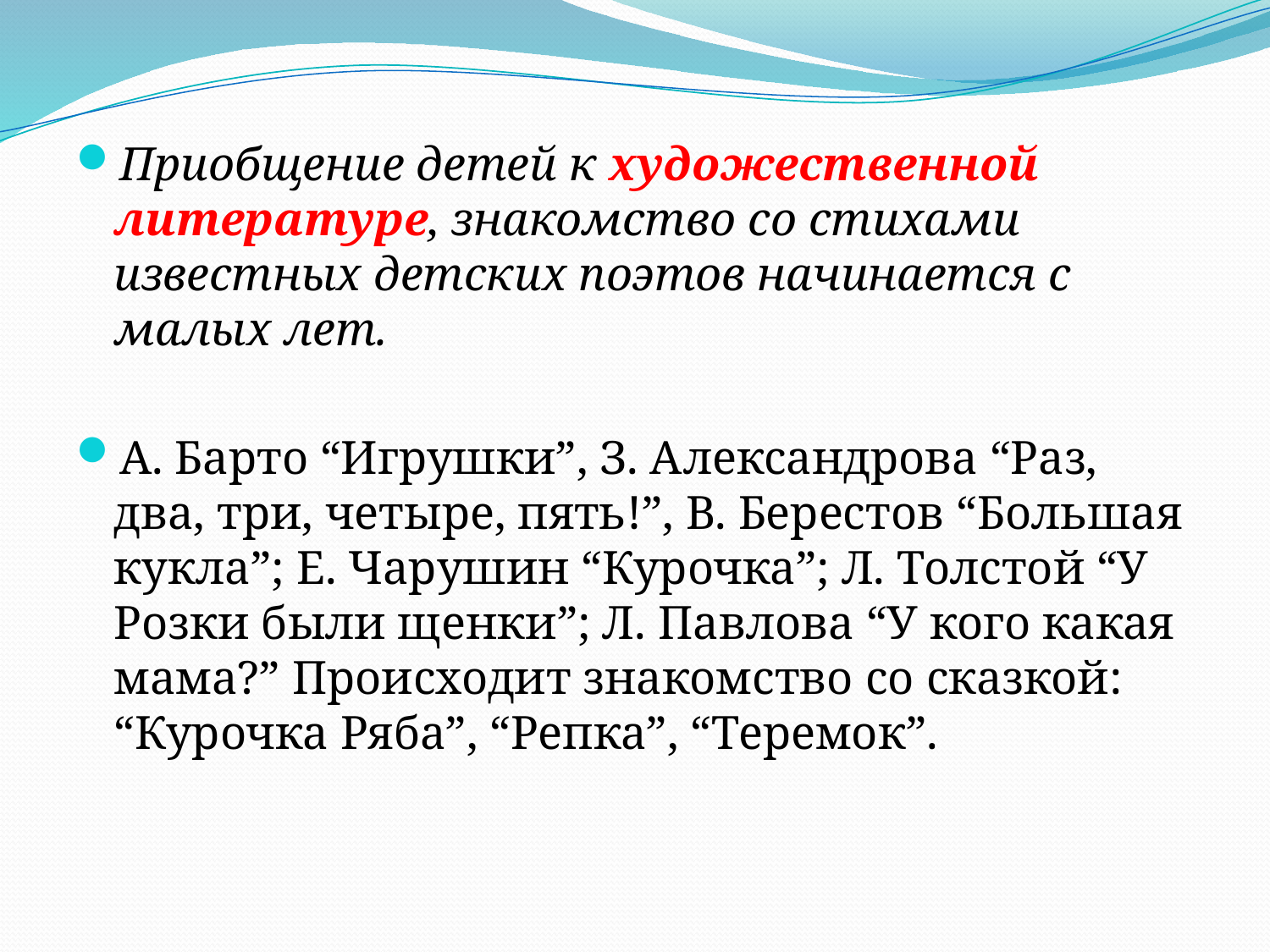

#
Приобщение детей к художественной литературе, знакомство со стихами известных детских поэтов начинается с малых лет.

А. Барто “Игрушки”, З. Александрова “Раз, два, три, четыре, пять!”, В. Берестов “Большая кукла”; Е. Чарушин “Курочка”; Л. Толстой “У Розки были щенки”; Л. Павлова “У кого какая мама?” Происходит знакомство со сказкой: “Курочка Ряба”, “Репка”, “Теремок”.